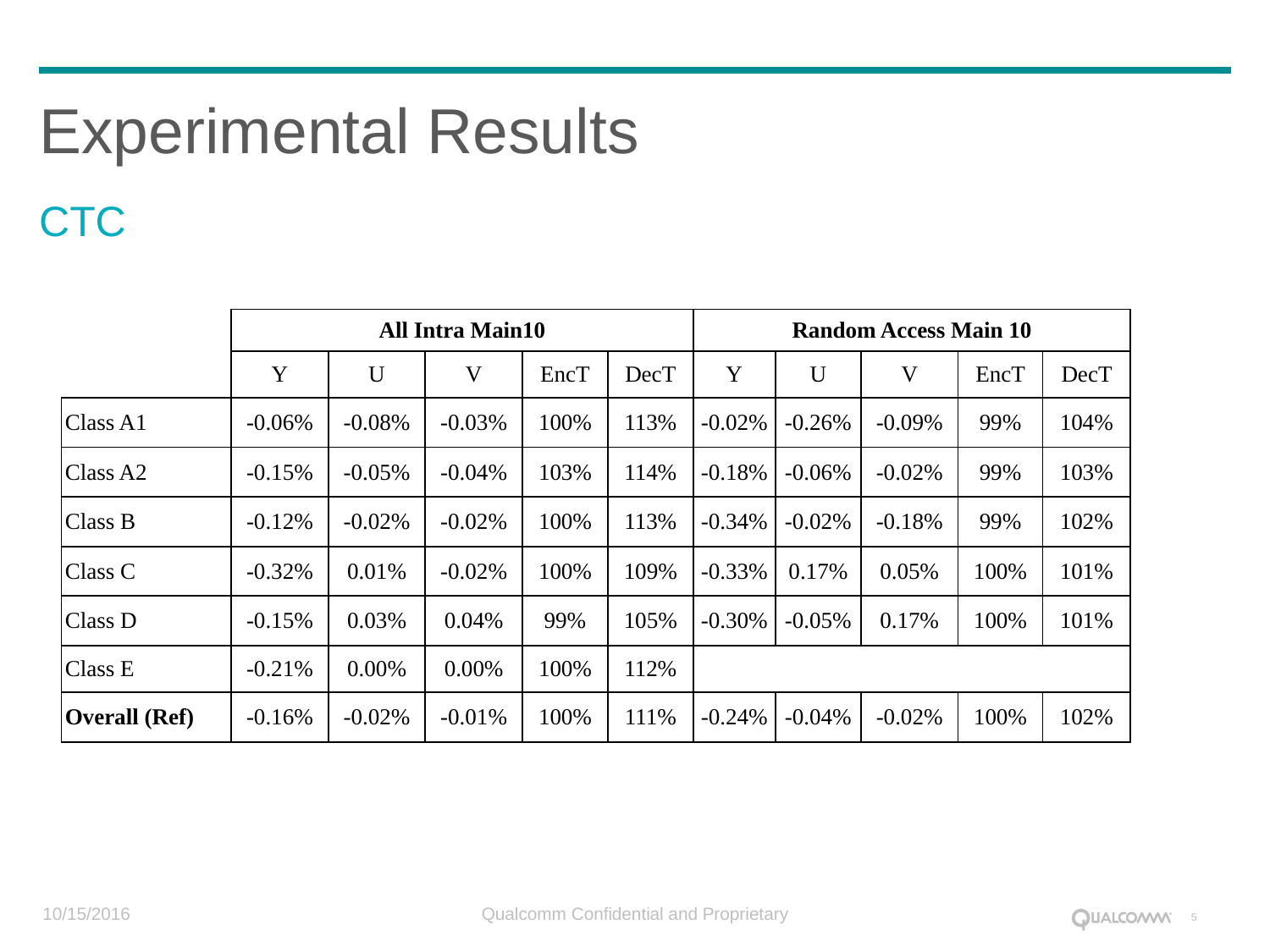

# Experimental Results
CTC
|  | All Intra Main10 |  |  |  |  | Random Access Main 10 |  |  |  |  |
| --- | --- | --- | --- | --- | --- | --- | --- | --- | --- | --- |
|  | Y | U | V | EncT | DecT | Y | U | V | EncT | DecT |
| Class A1 | -0.06% | -0.08% | -0.03% | 100% | 113% | -0.02% | -0.26% | -0.09% | 99% | 104% |
| Class A2 | -0.15% | -0.05% | -0.04% | 103% | 114% | -0.18% | -0.06% | -0.02% | 99% | 103% |
| Class B | -0.12% | -0.02% | -0.02% | 100% | 113% | -0.34% | -0.02% | -0.18% | 99% | 102% |
| Class C | -0.32% | 0.01% | -0.02% | 100% | 109% | -0.33% | 0.17% | 0.05% | 100% | 101% |
| Class D | -0.15% | 0.03% | 0.04% | 99% | 105% | -0.30% | -0.05% | 0.17% | 100% | 101% |
| Class E | -0.21% | 0.00% | 0.00% | 100% | 112% |  |  |  |  |  |
| Overall (Ref) | -0.16% | -0.02% | -0.01% | 100% | 111% | -0.24% | -0.04% | -0.02% | 100% | 102% |